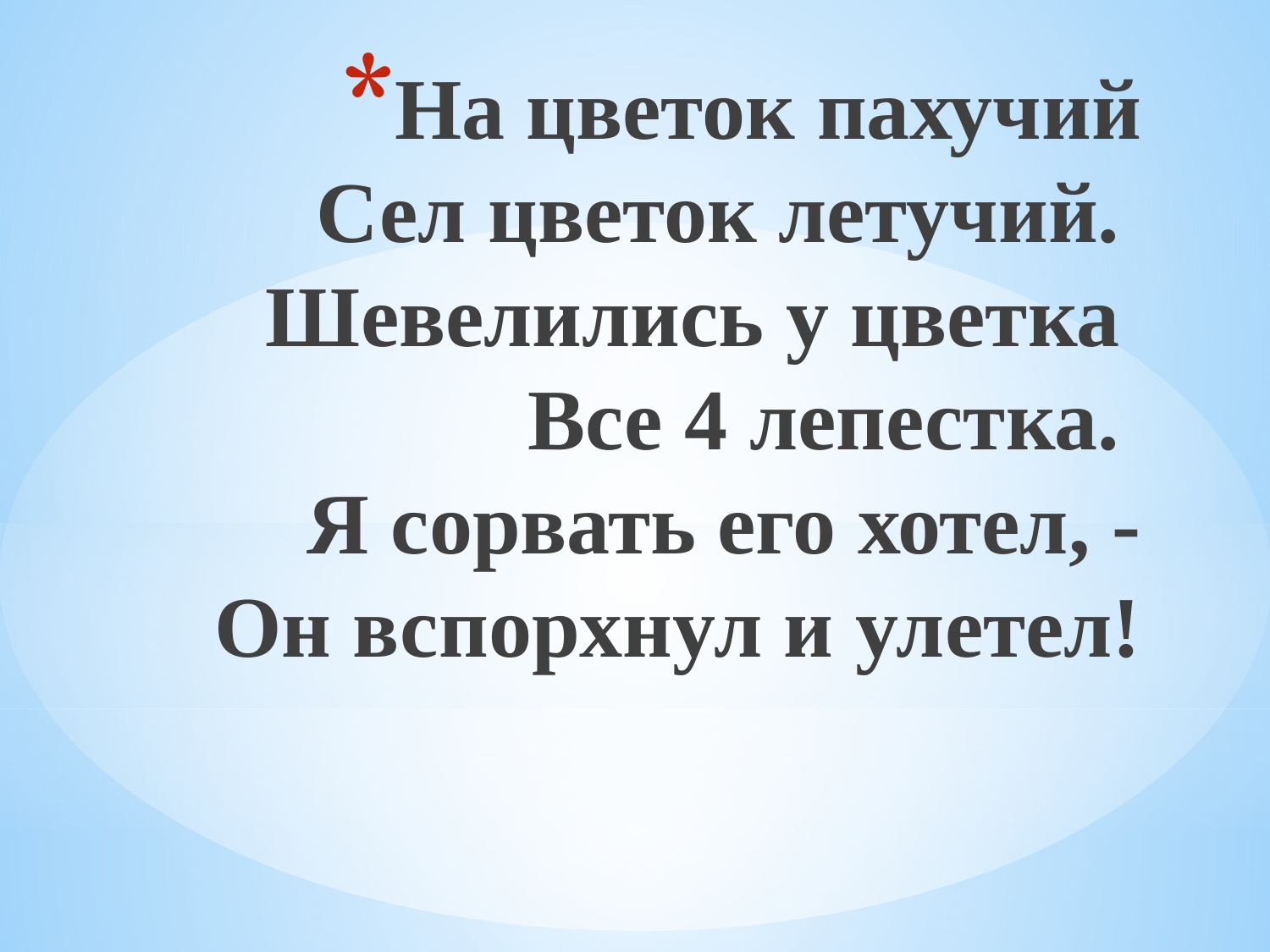

# На цветок пахучий Сел цветок летучий. Шевелились у цветка Все 4 лепестка. Я сорвать его хотел, - Он вспорхнул и улетел!